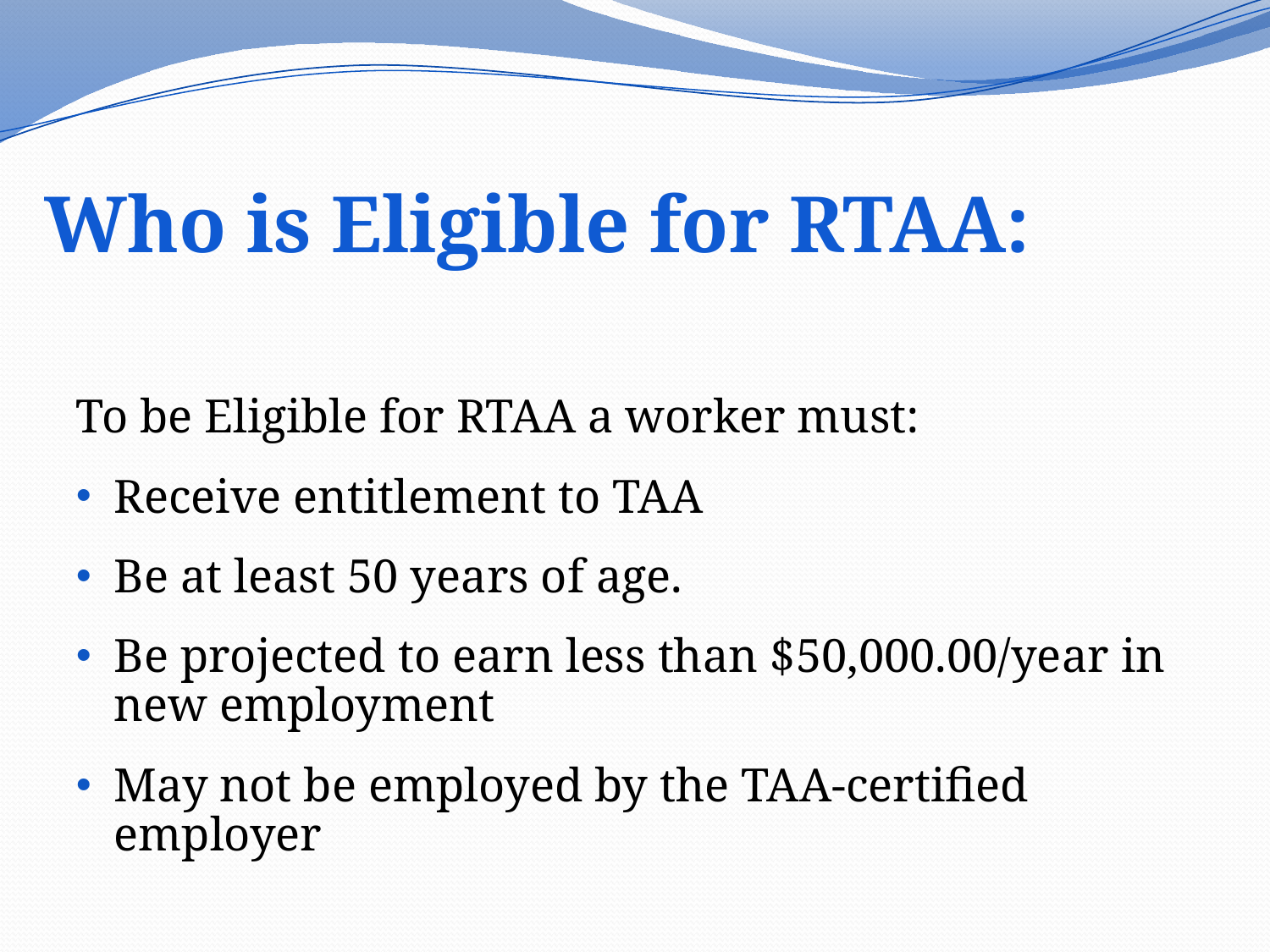

Who is Eligible for RTAA:
To be Eligible for RTAA a worker must:
Receive entitlement to TAA
Be at least 50 years of age.
Be projected to earn less than $50,000.00/year in new employment
May not be employed by the TAA-certified employer